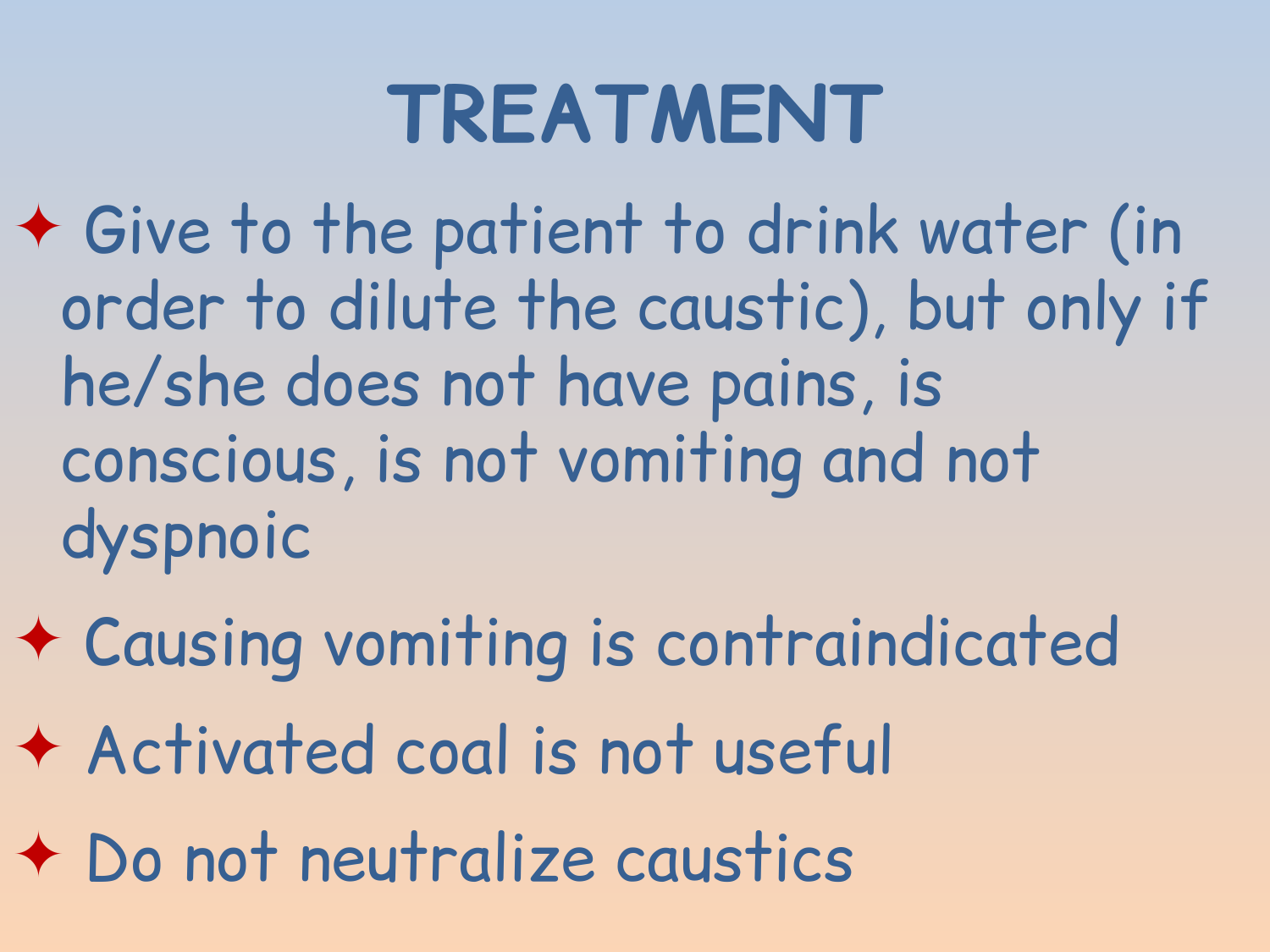

TREATMENT
 Give to the patient to drink water (in order to dilute the caustic), but only if he/she does not have pains, is conscious, is not vomiting and not dyspnoic
 Causing vomiting is contraindicated
 Activated coal is not useful
 Do not neutralize caustics

#